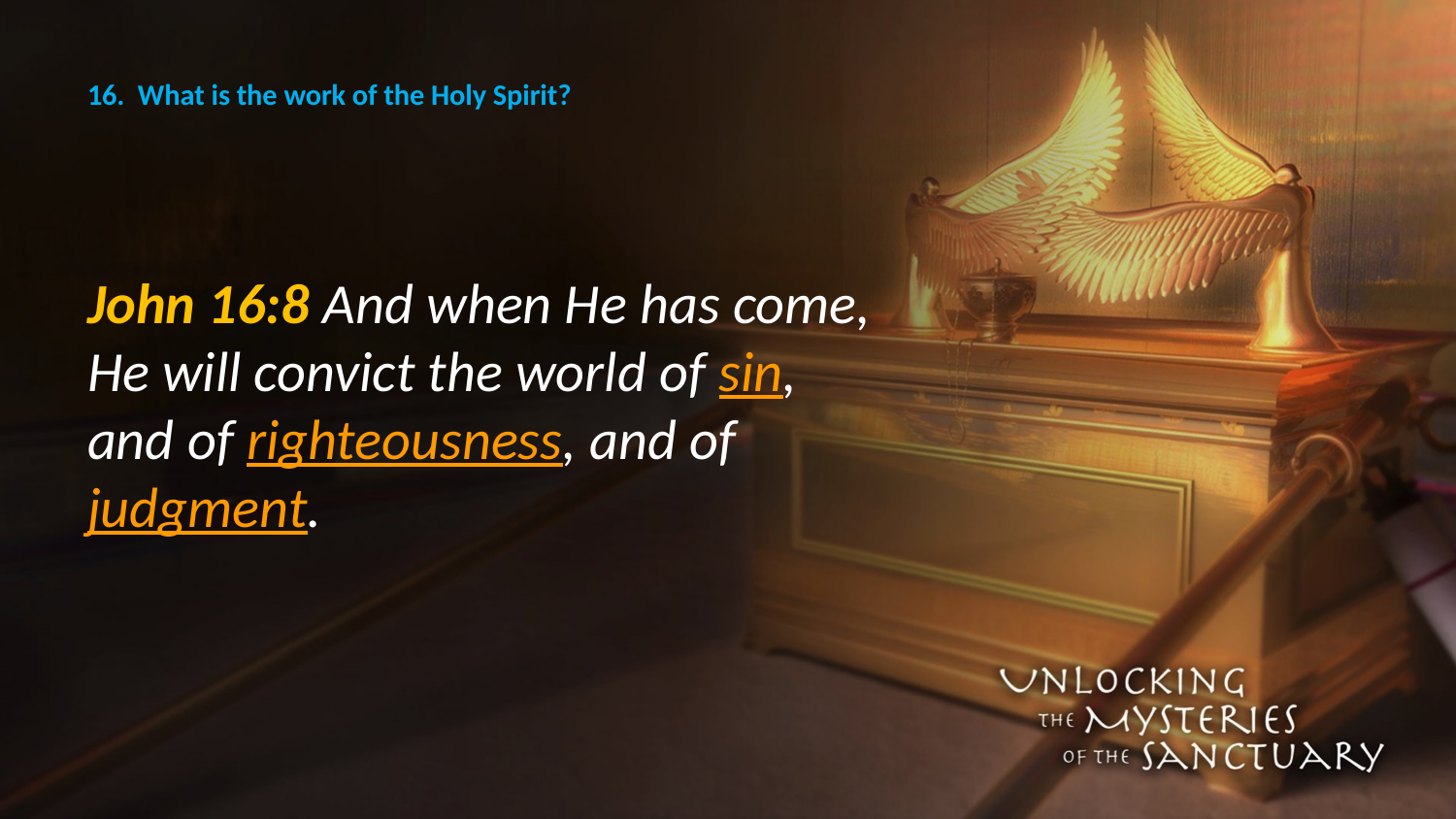

# 16.  What is the work of the Holy Spirit?

John 16:8 And when He has come, He will convict the world of sin, and of righteousness, and of judgment.